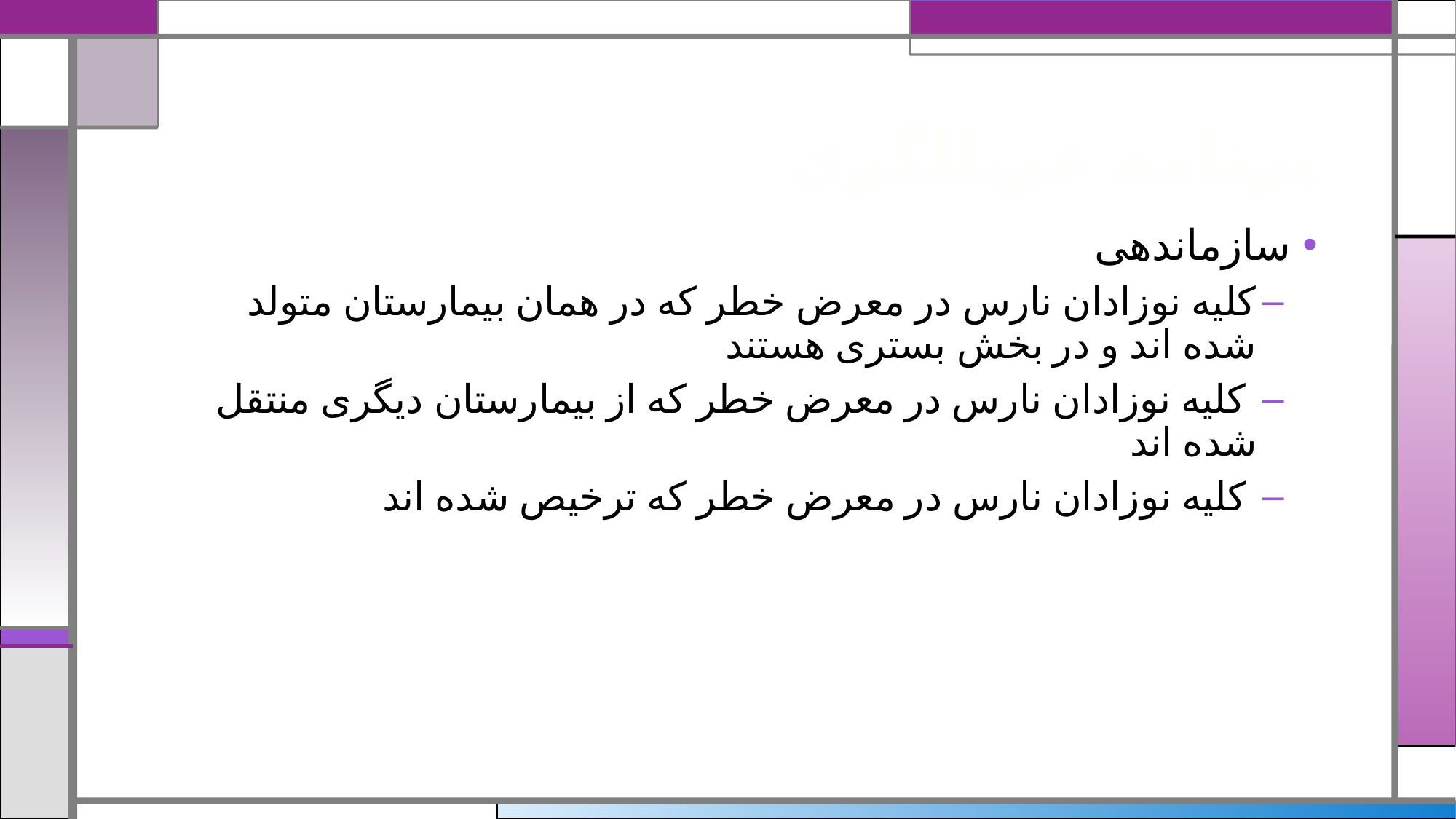

# برنامه غربالگری
سازماندهی
کلیه نوزادان نارس در معرض خطر که در همان بیمارستان متولد شده اند و در بخش بستری هستند
 کلیه نوزادان نارس در معرض خطر که از بیمارستان دیگری منتقل شده اند
 کلیه نوزادان نارس در معرض خطر که ترخیص شده اند